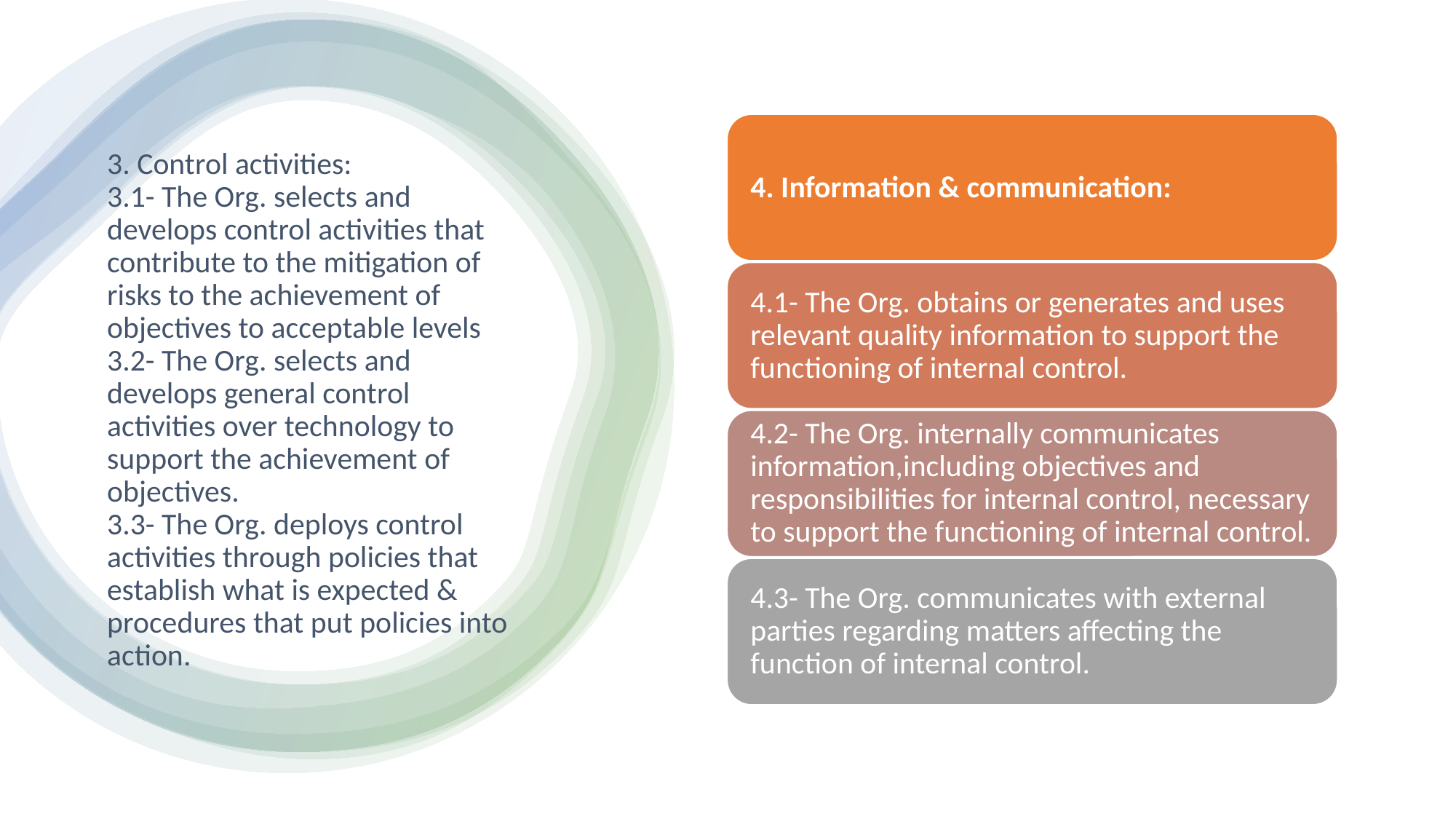

4. Information & communication:
4.1- The Org. obtains or generates and uses relevant quality information to support the functioning of internal control.
4.2- The Org. internally communicates information,including objectives and responsibilities for internal control, necessary to support the functioning of internal control.
4.3- The Org. communicates with external parties regarding matters affecting the function of internal control.
# 3. Control activities: 3.1- The Org. selects and develops control activities that contribute to the mitigation of risks to the achievement of objectives to acceptable levels 3.2- The Org. selects and develops general control activities over technology to support the achievement of objectives. 3.3- The Org. deploys control activities through policies that establish what is expected & procedures that put policies into action.